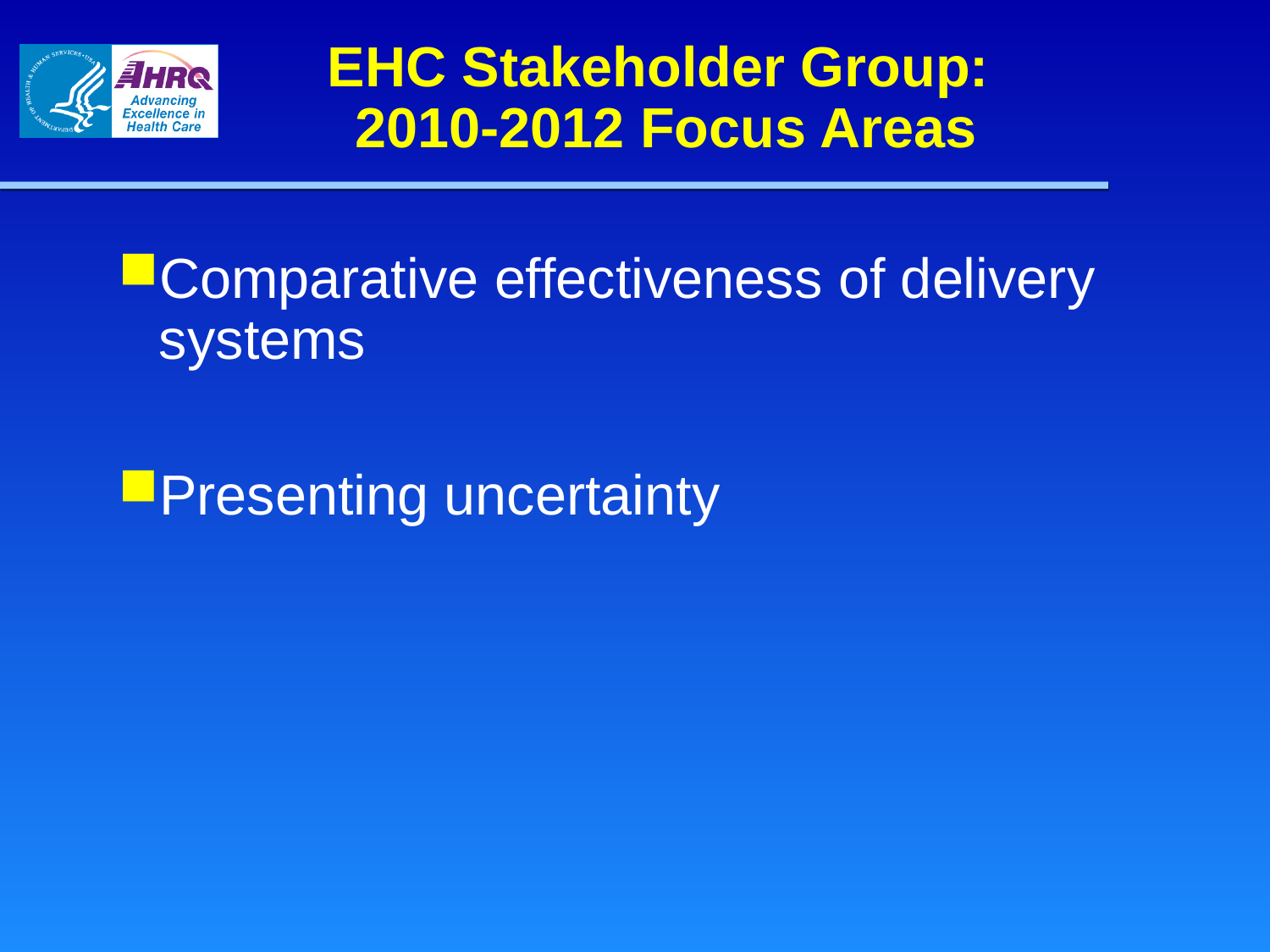

# EHC Stakeholder Group: 2010-2012 Focus Areas
Comparative effectiveness of delivery systems

Presenting uncertainty